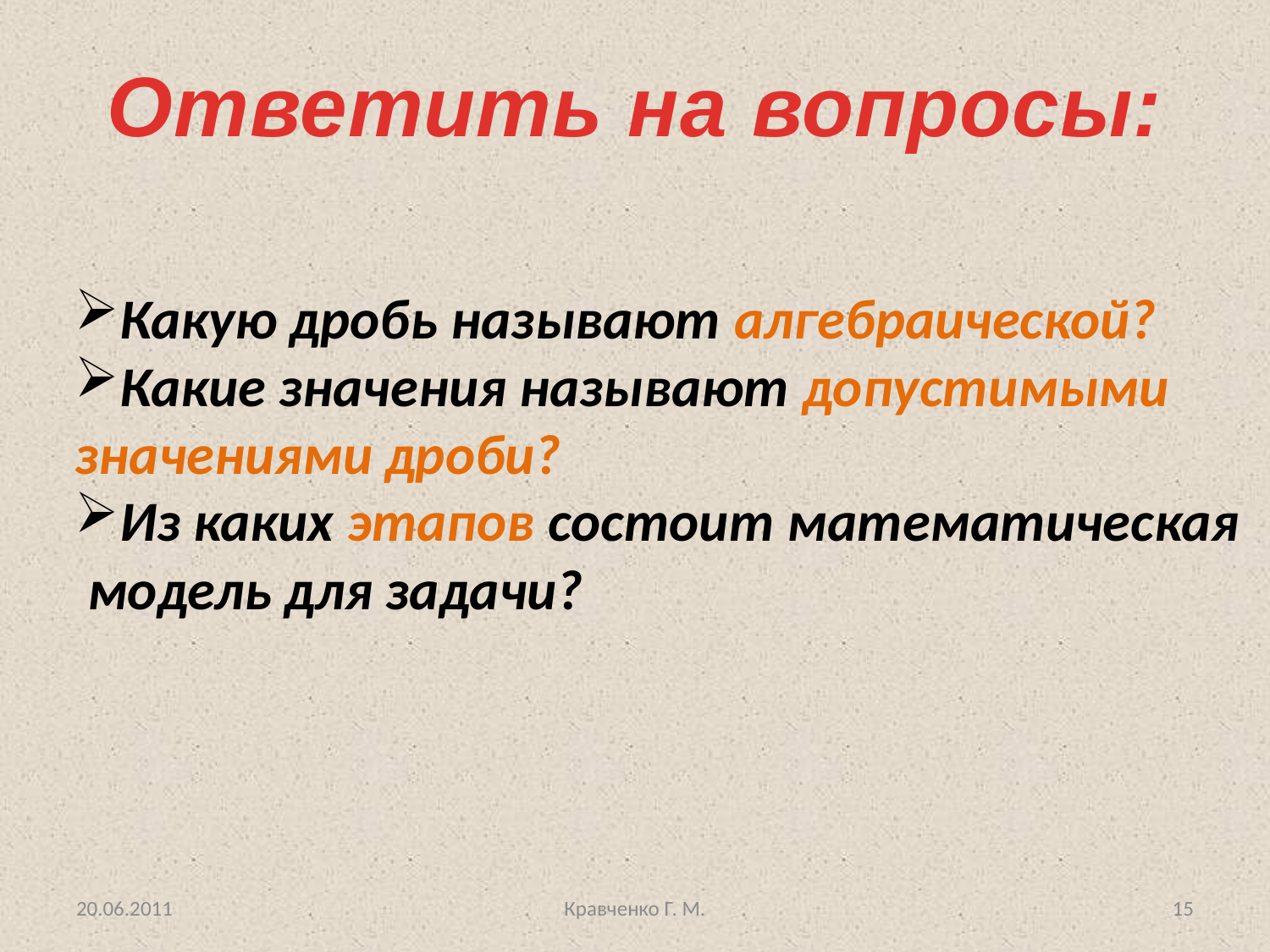

Ответить на вопросы:
Какую дробь называют алгебраической?
Какие значения называют допустимыми
значениями дроби?
Из каких этапов состоит математическая
 модель для задачи?
20.06.2011
Кравченко Г. М.
15